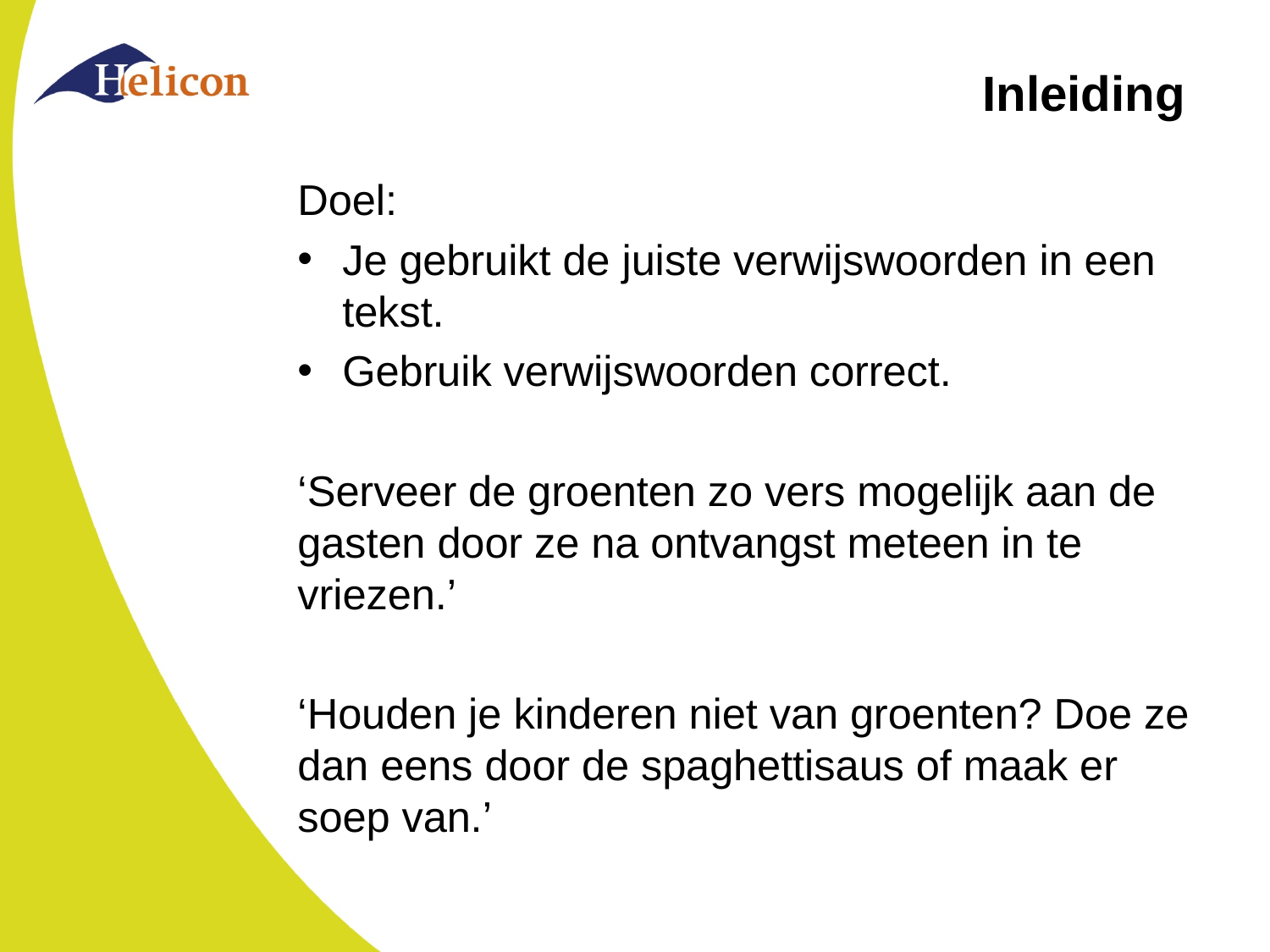

# Inleiding
Doel:
Je gebruikt de juiste verwijswoorden in een tekst.
Gebruik verwijswoorden correct.

‘Serveer de groenten zo vers mogelijk aan de gasten door ze na ontvangst meteen in te vriezen.’

‘Houden je kinderen niet van groenten? Doe ze dan eens door de spaghettisaus of maak er soep van.’